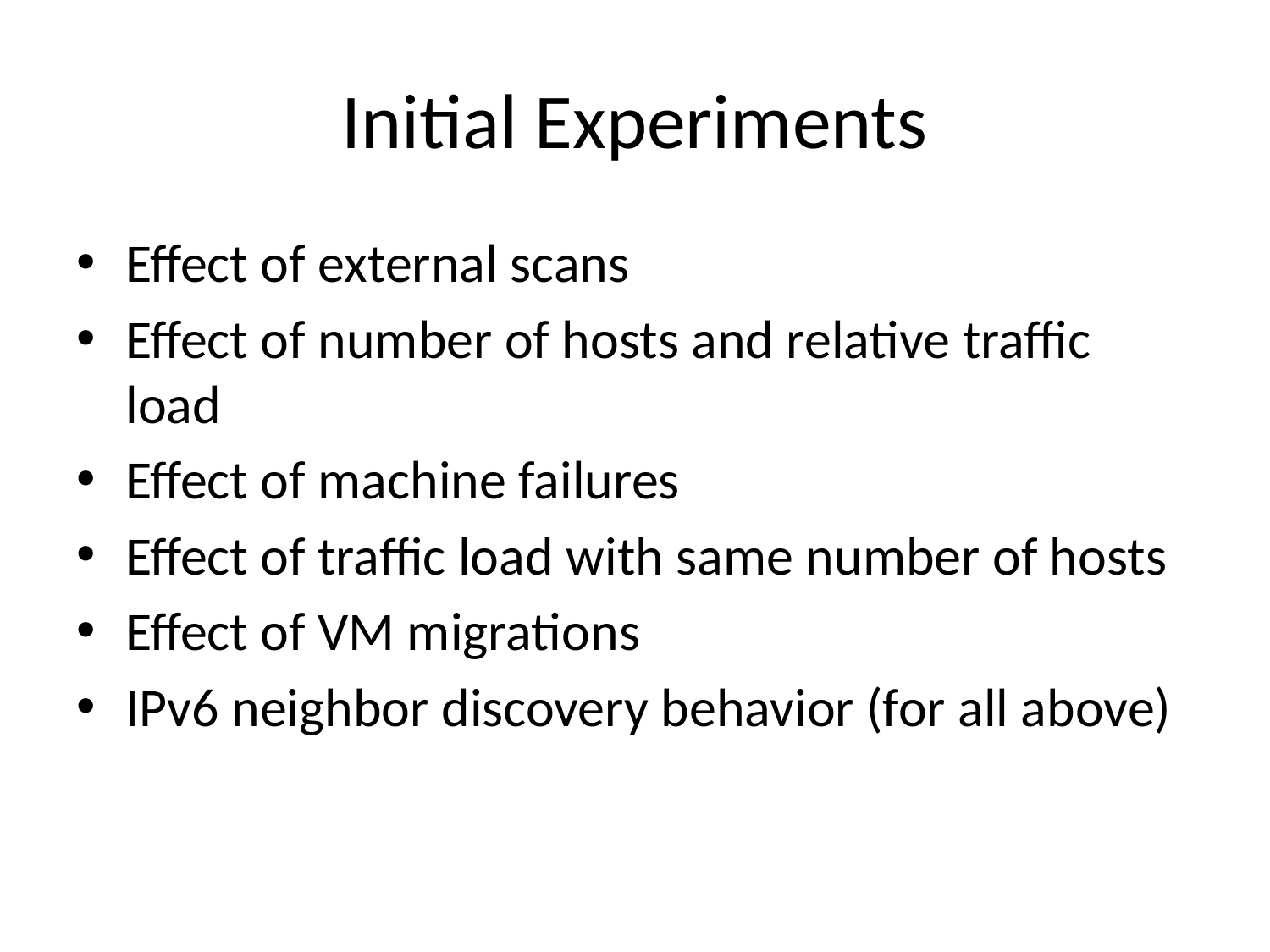

# Initial Experiments
Effect of external scans
Effect of number of hosts and relative traffic load
Effect of machine failures
Effect of traffic load with same number of hosts
Effect of VM migrations
IPv6 neighbor discovery behavior (for all above)